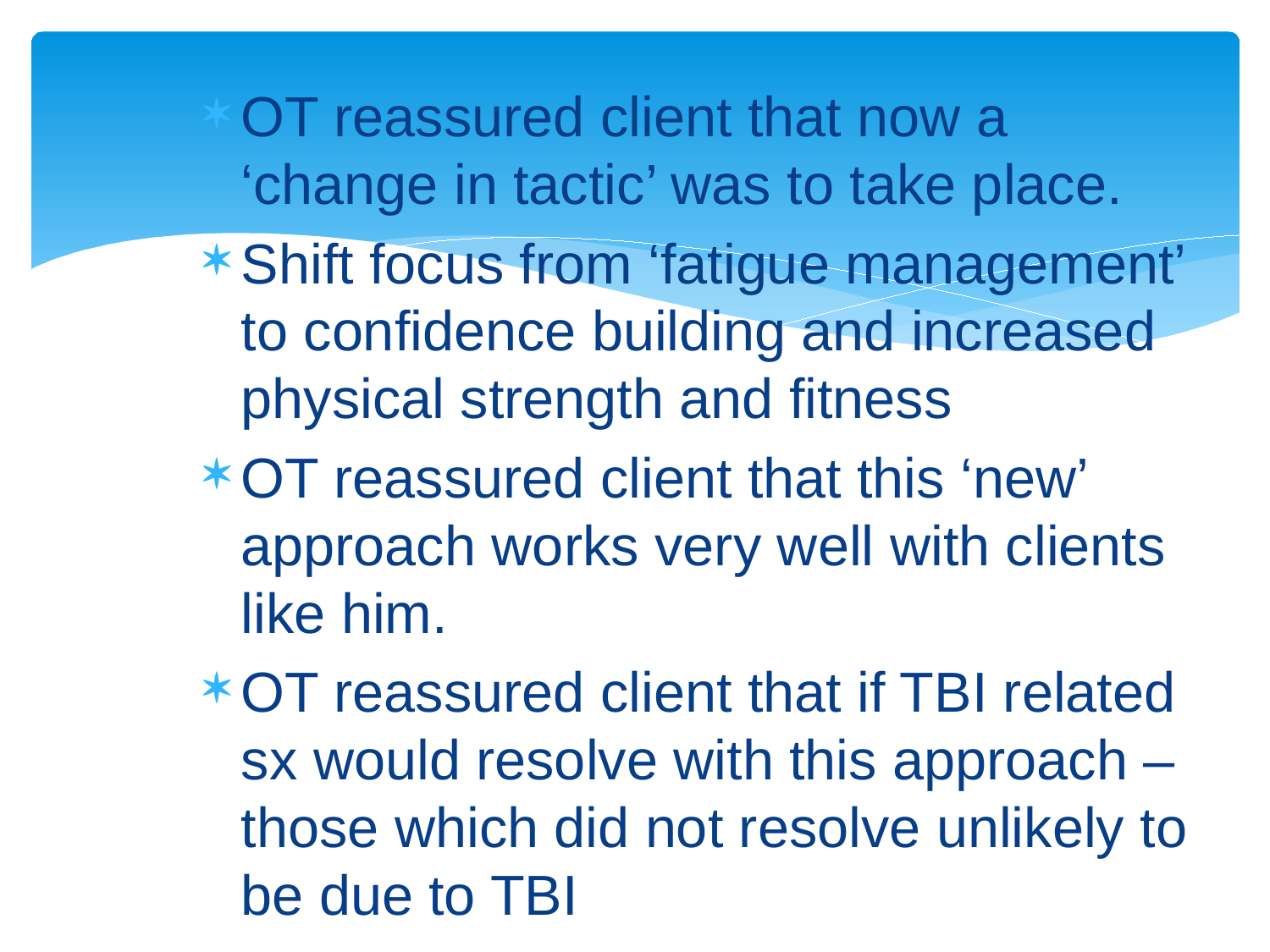

OT reassured client that now a ‘change in tactic’ was to take place.
Shift focus from ‘fatigue management’ to confidence building and increased physical strength and fitness
OT reassured client that this ‘new’ approach works very well with clients like him.
OT reassured client that if TBI related sx would resolve with this approach – those which did not resolve unlikely to be due to TBI